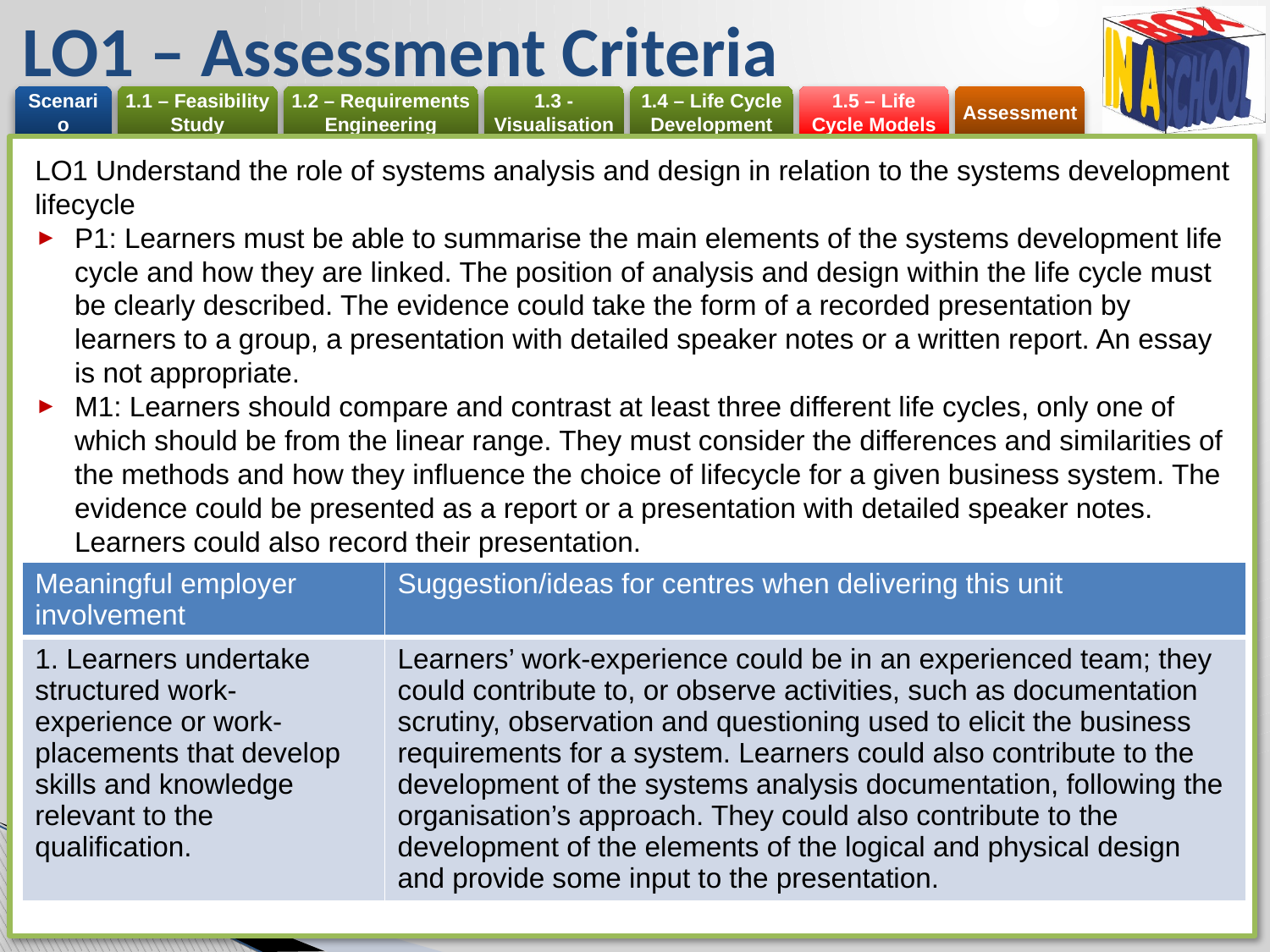

# LO1 – Assessment Criteria
LO1 Understand the role of systems analysis and design in relation to the systems development lifecycle
P1: Learners must be able to summarise the main elements of the systems development life cycle and how they are linked. The position of analysis and design within the life cycle must be clearly described. The evidence could take the form of a recorded presentation by learners to a group, a presentation with detailed speaker notes or a written report. An essay is not appropriate.
M1: Learners should compare and contrast at least three different life cycles, only one of which should be from the linear range. They must consider the differences and similarities of the methods and how they influence the choice of lifecycle for a given business system. The evidence could be presented as a report or a presentation with detailed speaker notes. Learners could also record their presentation.
| Meaningful employer involvement | Suggestion/ideas for centres when delivering this unit |
| --- | --- |
| 1. Learners undertake structured work-experience or work-placements that develop skills and knowledge relevant to the qualification. | Learners’ work-experience could be in an experienced team; they could contribute to, or observe activities, such as documentation scrutiny, observation and questioning used to elicit the business requirements for a system. Learners could also contribute to the development of the systems analysis documentation, following the organisation’s approach. They could also contribute to the development of the elements of the logical and physical design and provide some input to the presentation. |